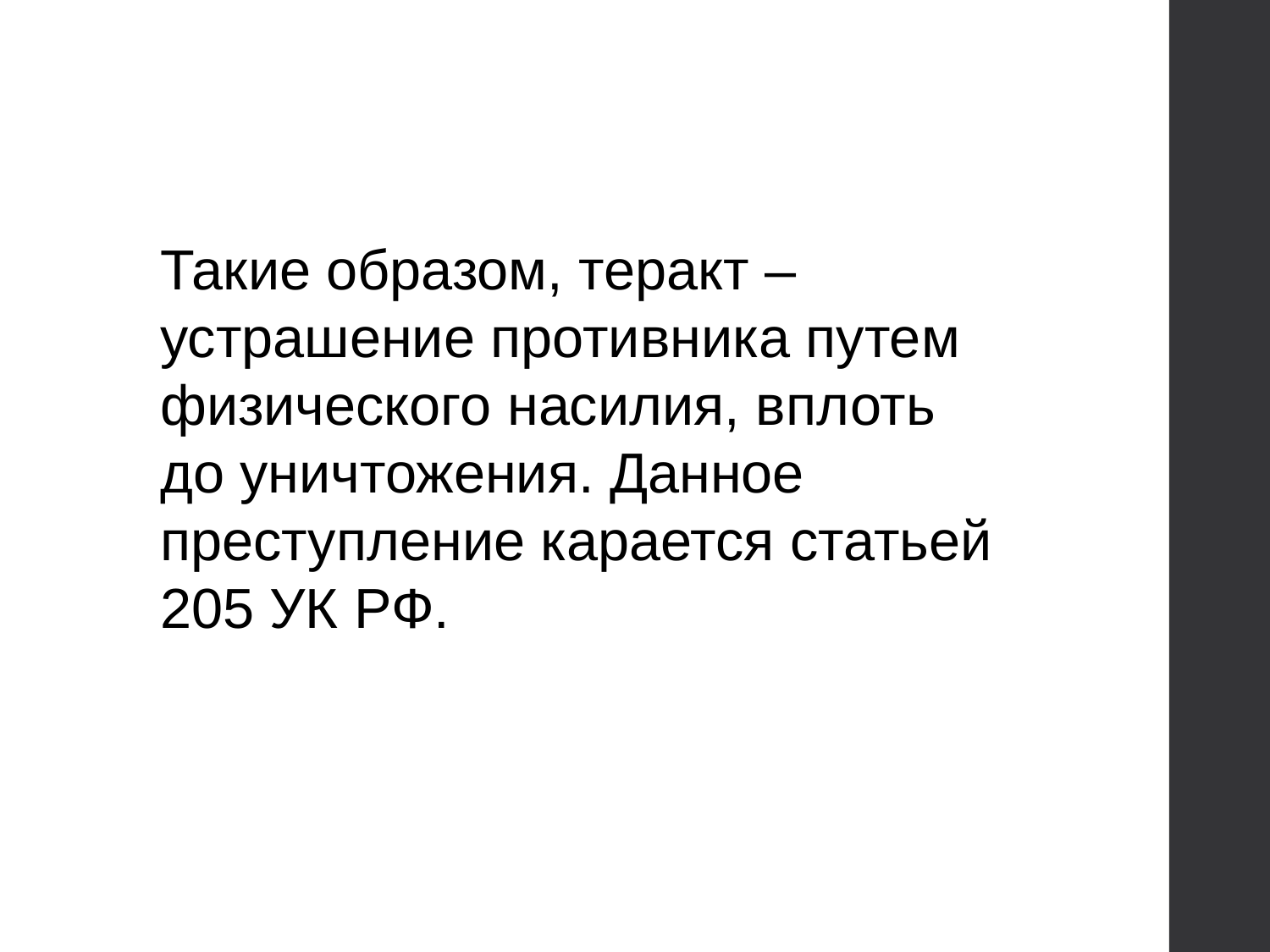

Такие образом, теракт – устрашение противника путем физического насилия, вплоть до уничтожения. Данное преступление карается статьей 205 УК РФ.